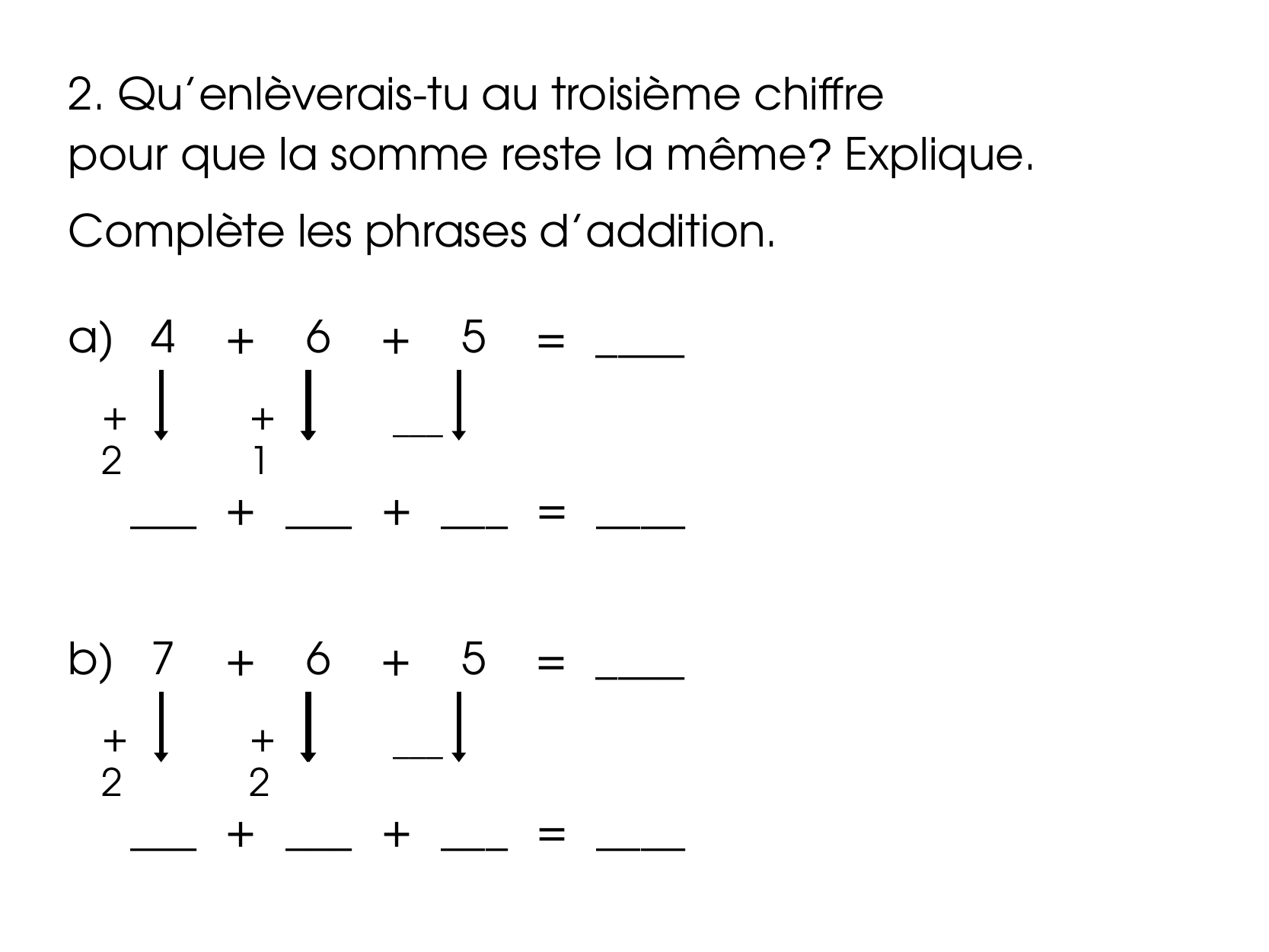

2. Qu’enlèverais-tu au troisième chiffre
pour que la somme reste la même? Explique.
Complète les phrases d’addition.
a)
4    +    6    +    5    =   ____
+ 1
___
+ 2
___   +   ___   +   ___   =   ____
b)
7    +    6    +    5    =   ____
+ 2
+ 2
___
___   +   ___   +   ___   =   ____